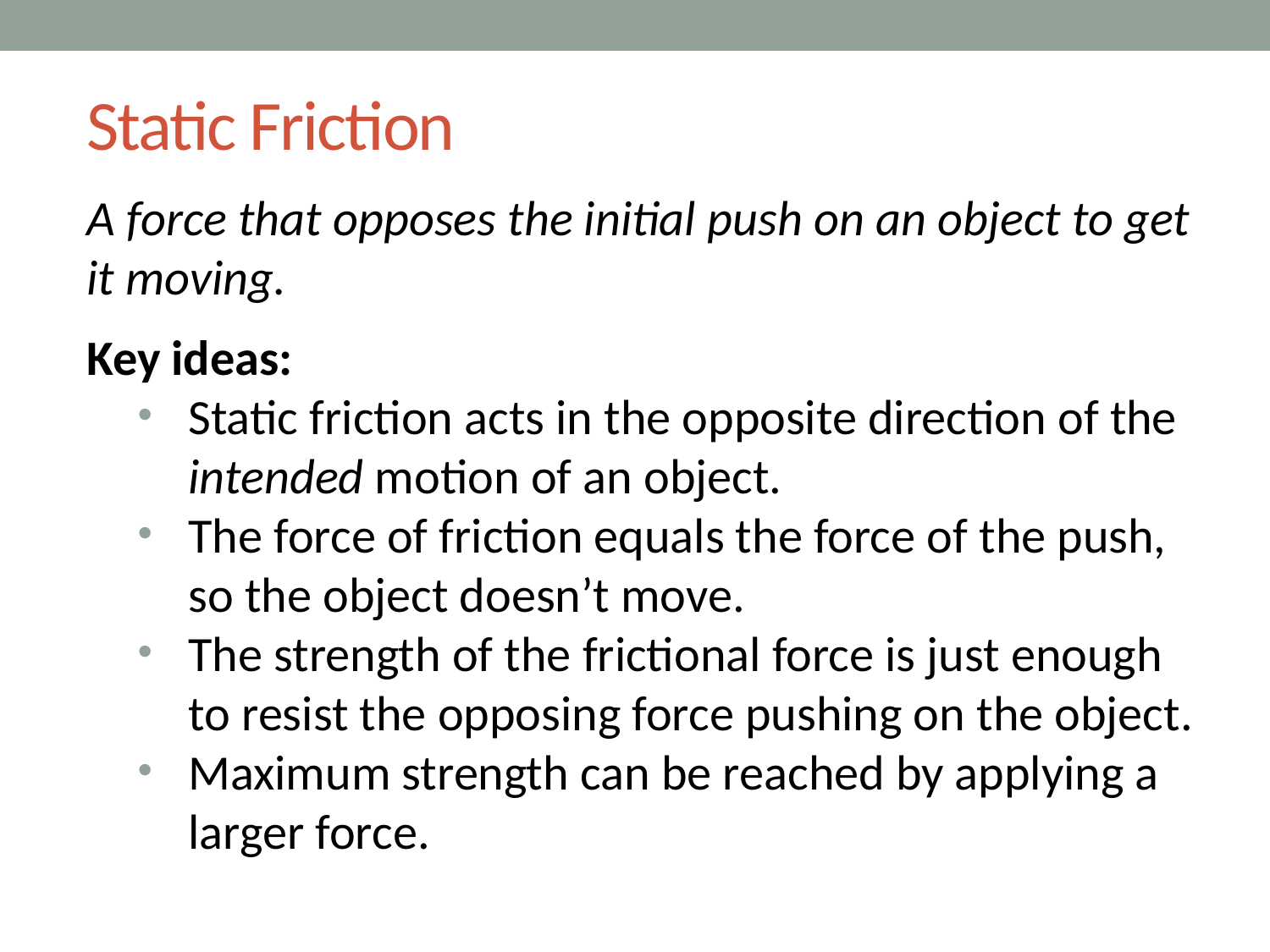

# Static Friction
A force that opposes the initial push on an object to get it moving.
Key ideas:
Static friction acts in the opposite direction of the intended motion of an object.
The force of friction equals the force of the push, so the object doesn’t move.
The strength of the frictional force is just enough to resist the opposing force pushing on the object.
Maximum strength can be reached by applying a larger force.